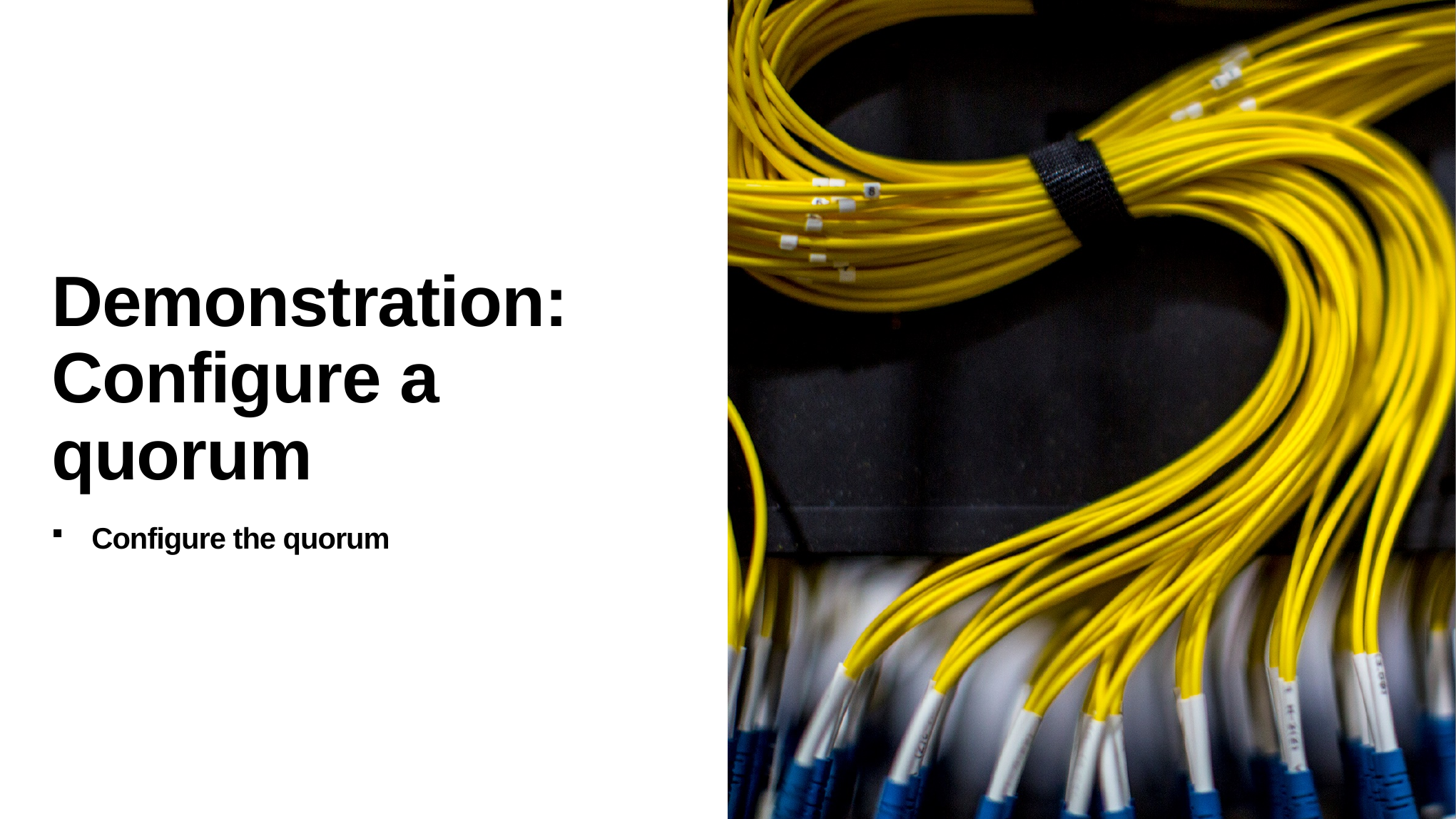

# Demonstration: Configure a quorum
Configure the quorum